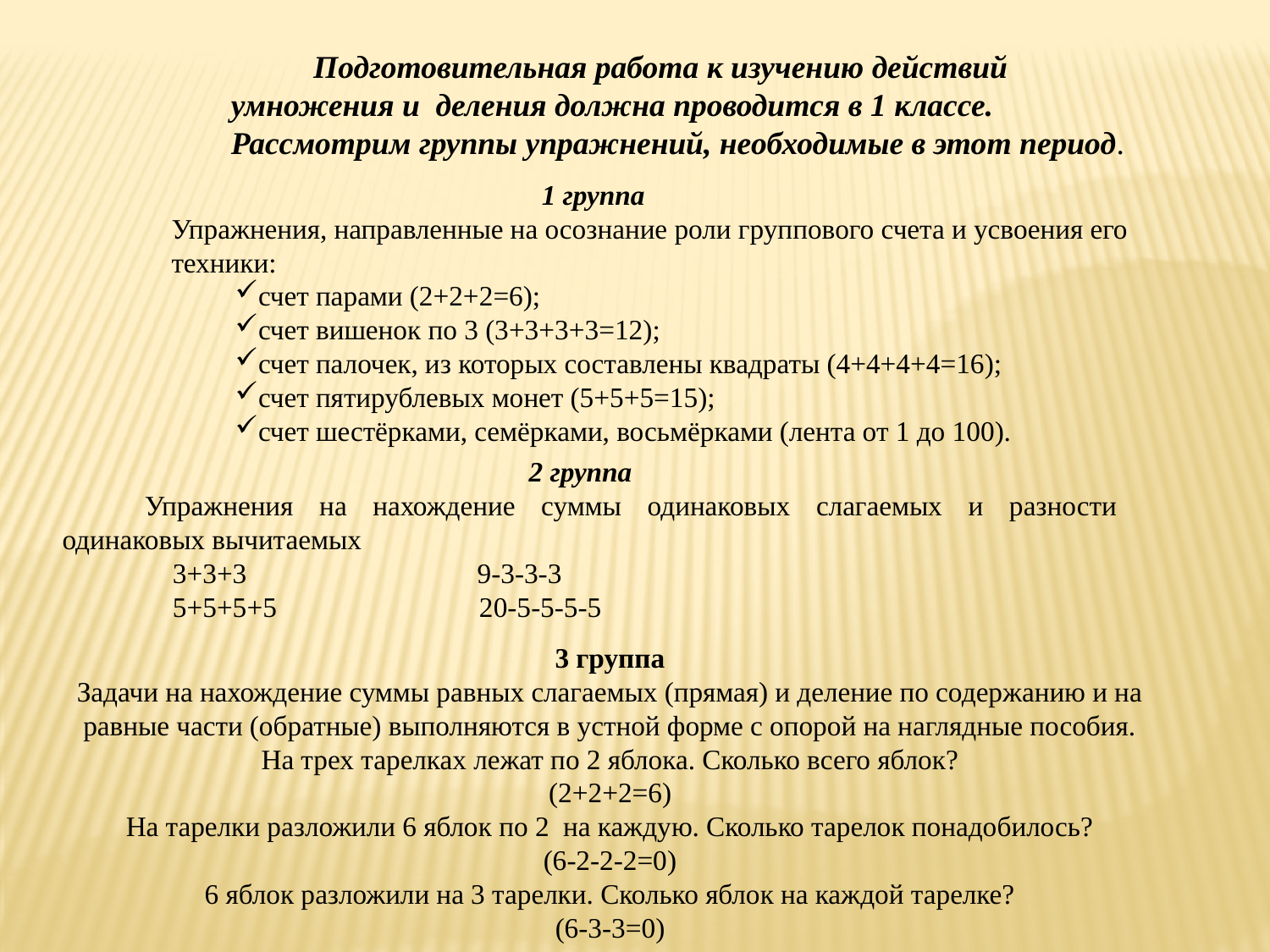

Подготовительная работа к изучению действий умножения и  деления должна проводится в 1 классе. Рассмотрим группы упражнений, необходимые в этот период.

                                                     1 группа
Упражнения, направленные на осознание роли группового счета и усвоения его техники:
счет парами (2+2+2=6);
счет вишенок по 3 (3+3+3+3=12);
счет палочек, из которых составлены квадраты (4+4+4+4=16);
счет пятирублевых монет (5+5+5=15);
счет шестёрками, семёрками, восьмёрками (лента от 1 до 100).

                                                       2 группа
Упражнения на нахождение суммы одинаковых слагаемых и разности одинаковых вычитаемых
    3+3+3                                 9-3-3-3
    5+5+5+5                             20-5-5-5-5
3 группа
Задачи на нахождение суммы равных слагаемых (прямая) и деление по содержанию и на равные части (обратные) выполняются в устной форме с опорой на наглядные пособия.
На трех тарелках лежат по 2 яблока. Сколько всего яблок?
(2+2+2=6)
На тарелки разложили 6 яблок по 2  на каждую. Сколько тарелок понадобилось?
(6-2-2-2=0)
6 яблок разложили на 3 тарелки. Сколько яблок на каждой тарелке?
(6-3-3=0)